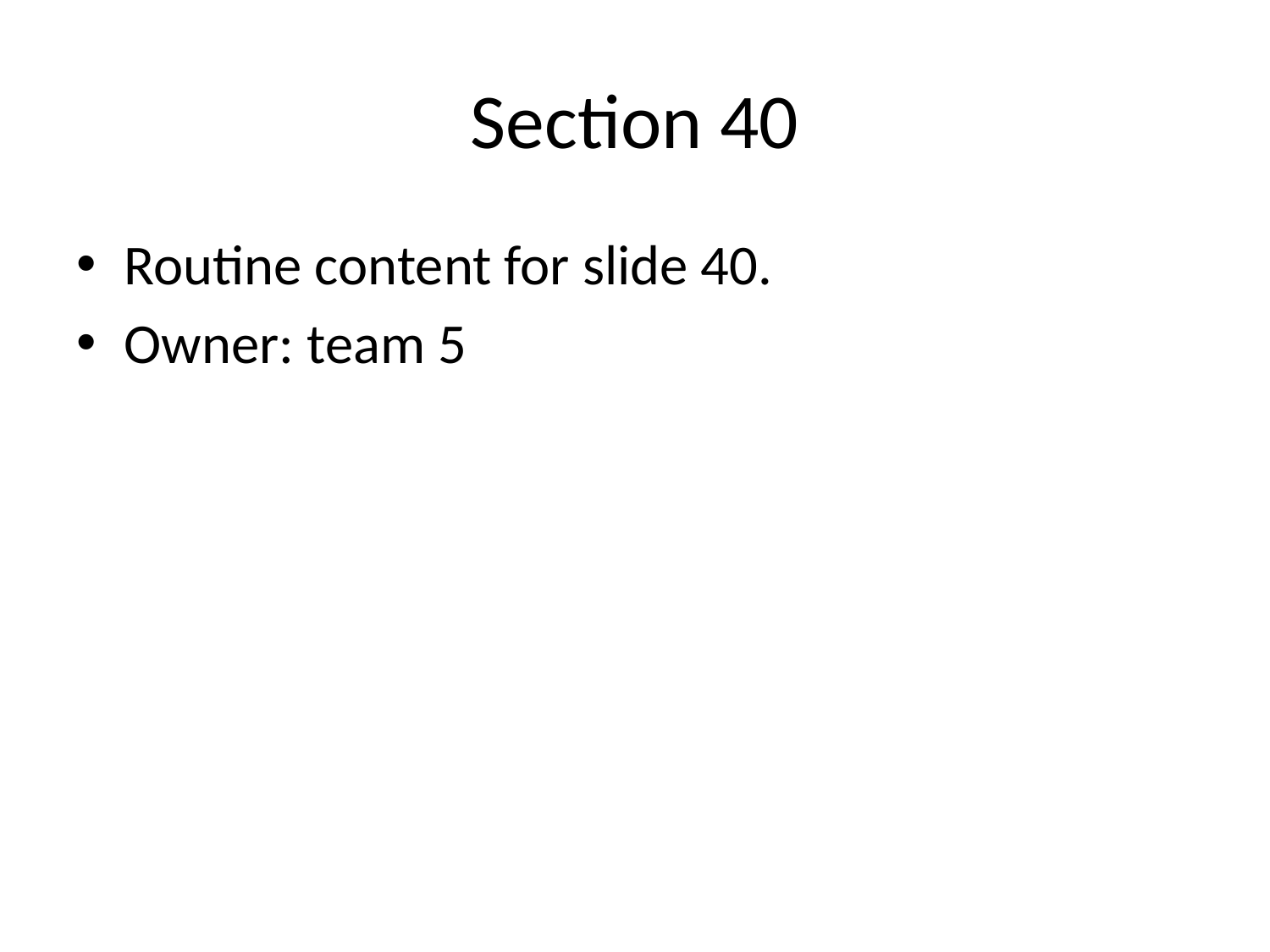

# Section 40
Routine content for slide 40.
Owner: team 5